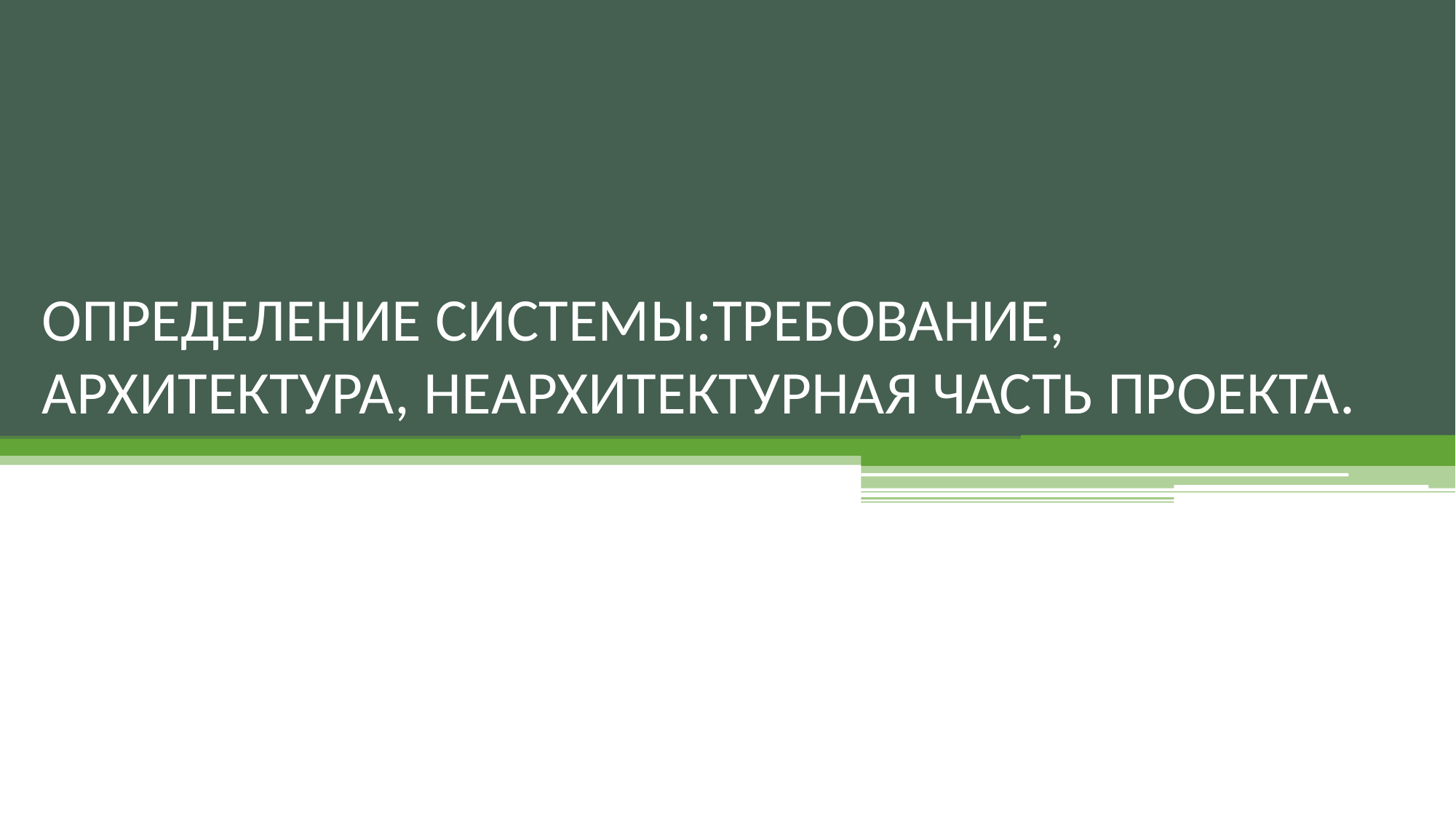

# ОПРЕДЕЛЕНИЕ СИСТЕМЫ:ТРЕБОВАНИЕ, АРХИТЕКТУРА, НЕАРХИТЕКТУРНАЯ ЧАСТЬ ПРОЕКТА.